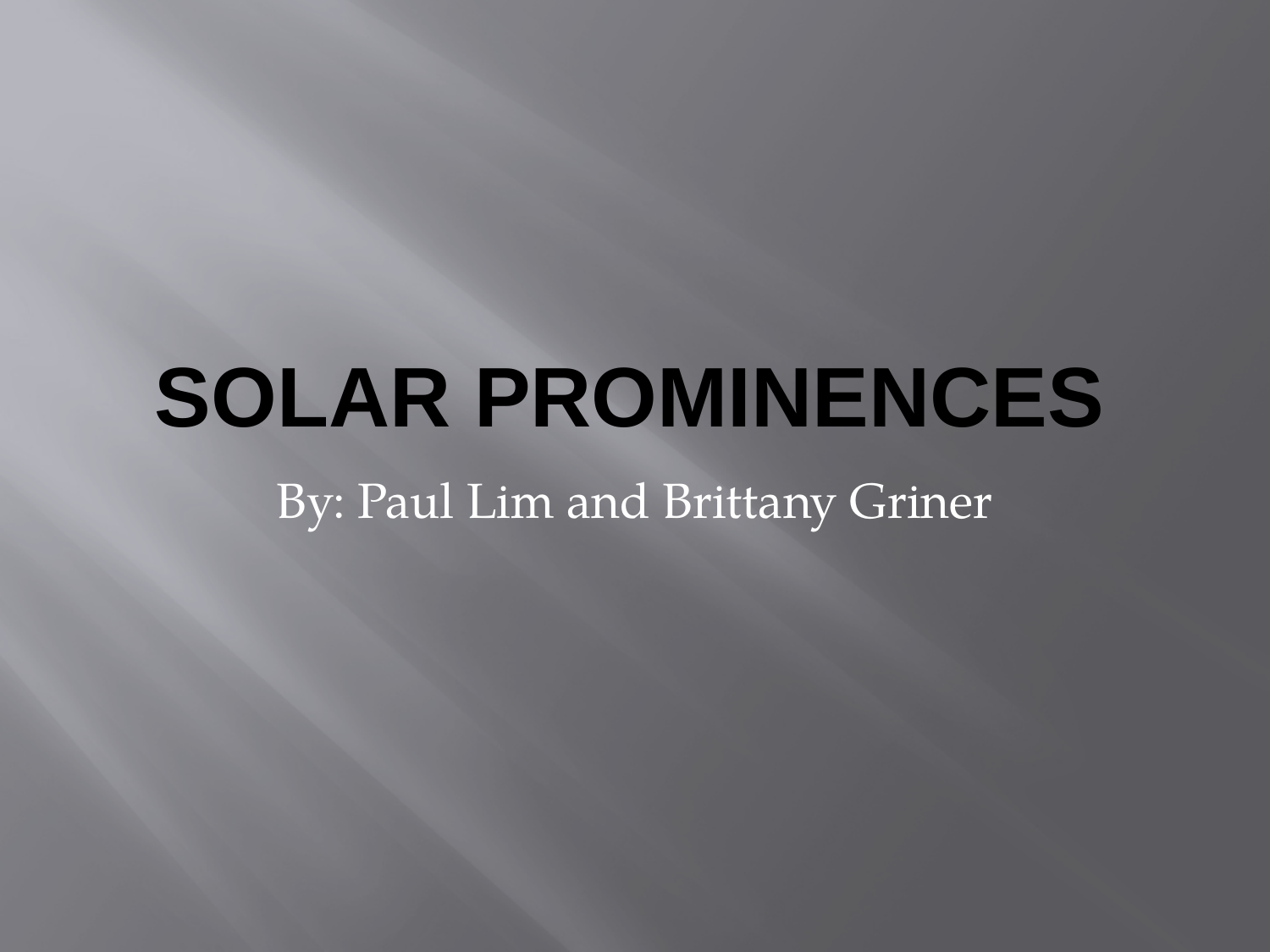

# Solar Prominences
By: Paul Lim and Brittany Griner